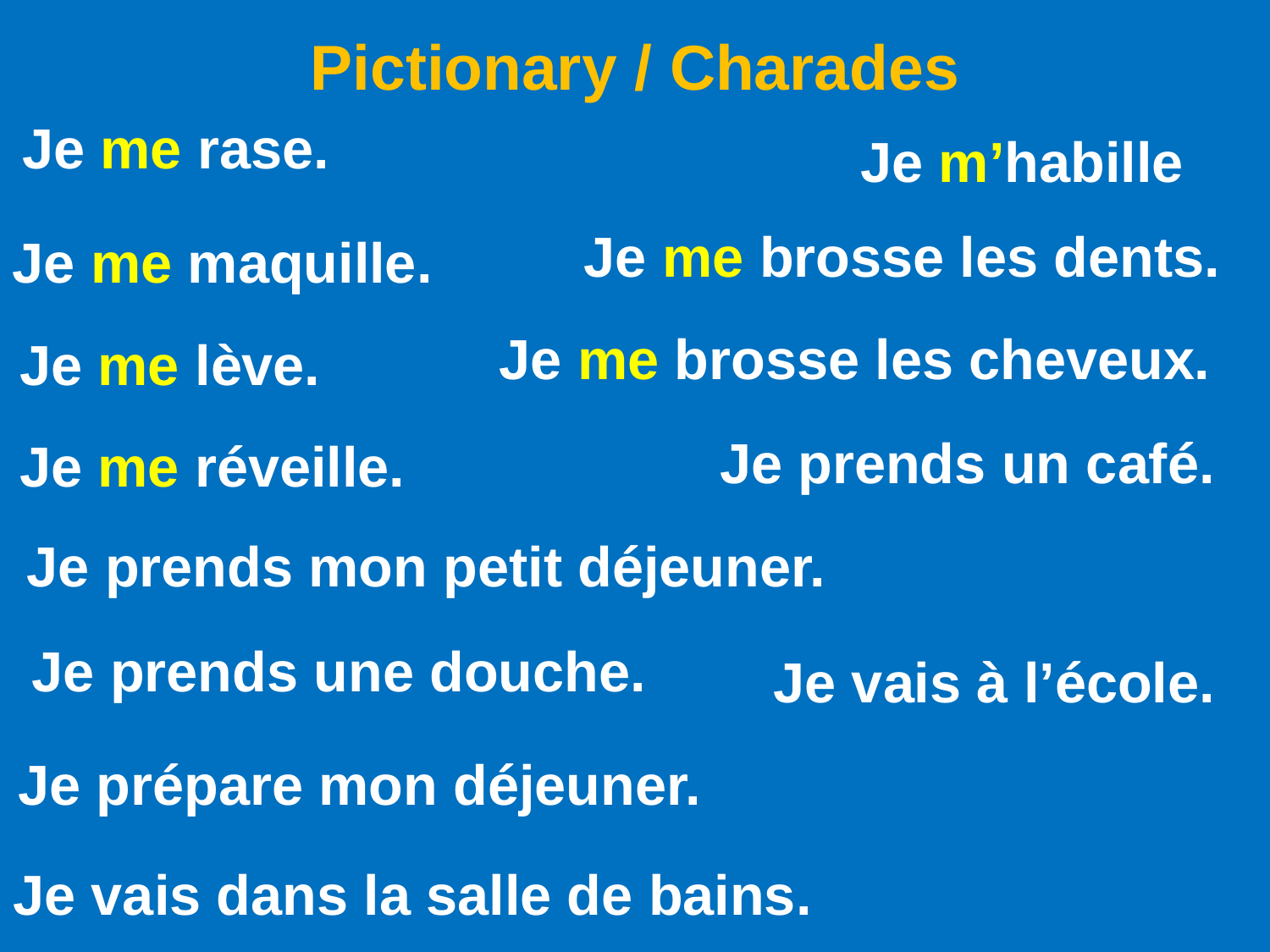

Pictionary / Charades
Je me rase.
Je m’habille
Je me brosse les dents.
Je me maquille.
Je me brosse les cheveux.
Je me lève.
Je prends un café.
Je me réveille.
Je prends mon petit déjeuner.
Je prends une douche.
Je vais à l’école.
Je prépare mon déjeuner.
Je vais dans la salle de bains.